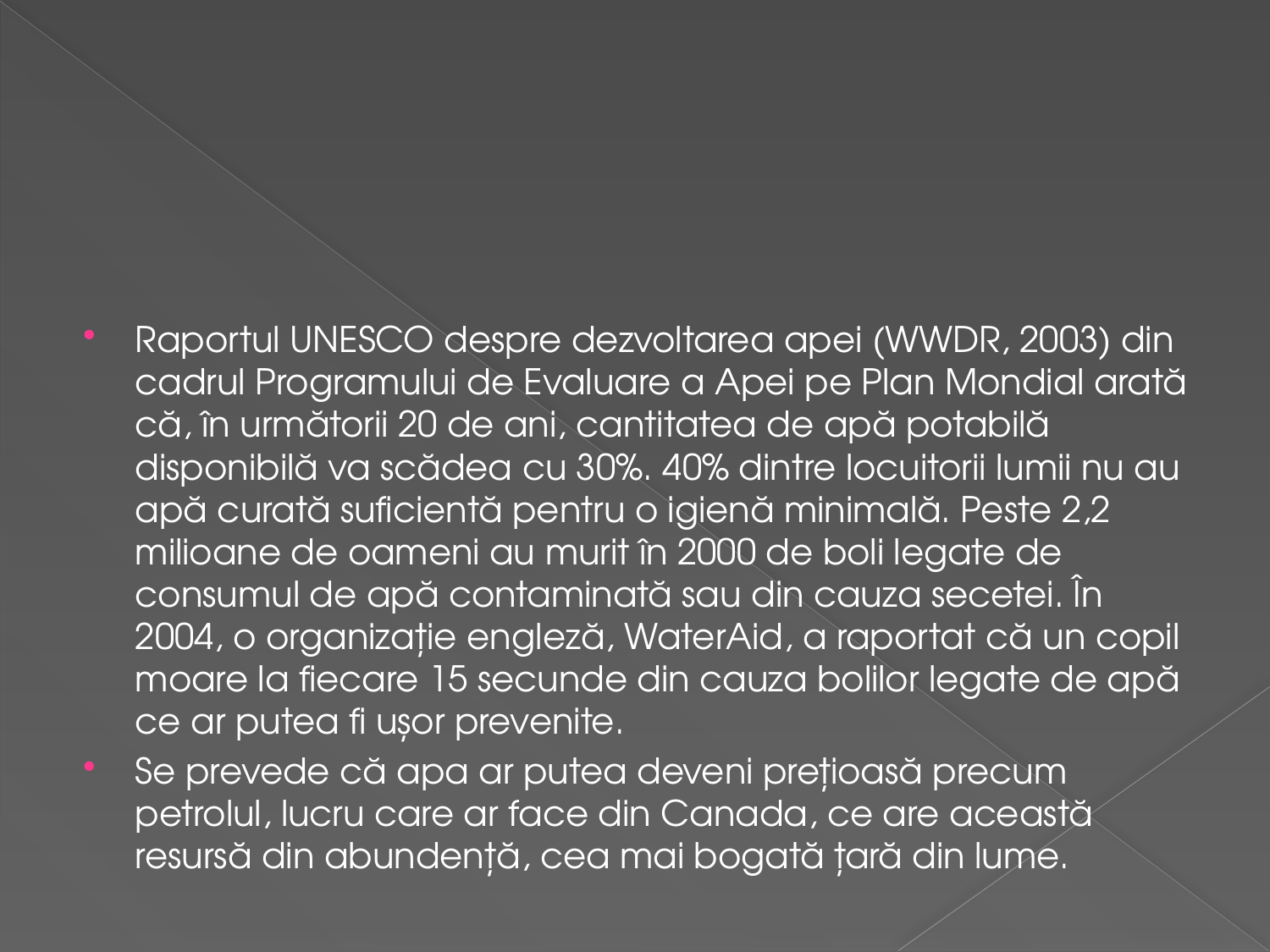

Raportul UNESCO despre dezvoltarea apei (WWDR, 2003) din cadrul Programului de Evaluare a Apei pe Plan Mondial arată că, în următorii 20 de ani, cantitatea de apă potabilă disponibilă va scădea cu 30%. 40% dintre locuitorii lumii nu au apă curată suficientă pentru o igienă minimală. Peste 2,2 milioane de oameni au murit în 2000 de boli legate de consumul de apă contaminată sau din cauza secetei. În 2004, o organizație engleză, WaterAid, a raportat că un copil moare la fiecare 15 secunde din cauza bolilor legate de apă ce ar putea fi ușor prevenite.
Se prevede că apa ar putea deveni prețioasă precum petrolul, lucru care ar face din Canada, ce are această resursă din abundență, cea mai bogată țară din lume.